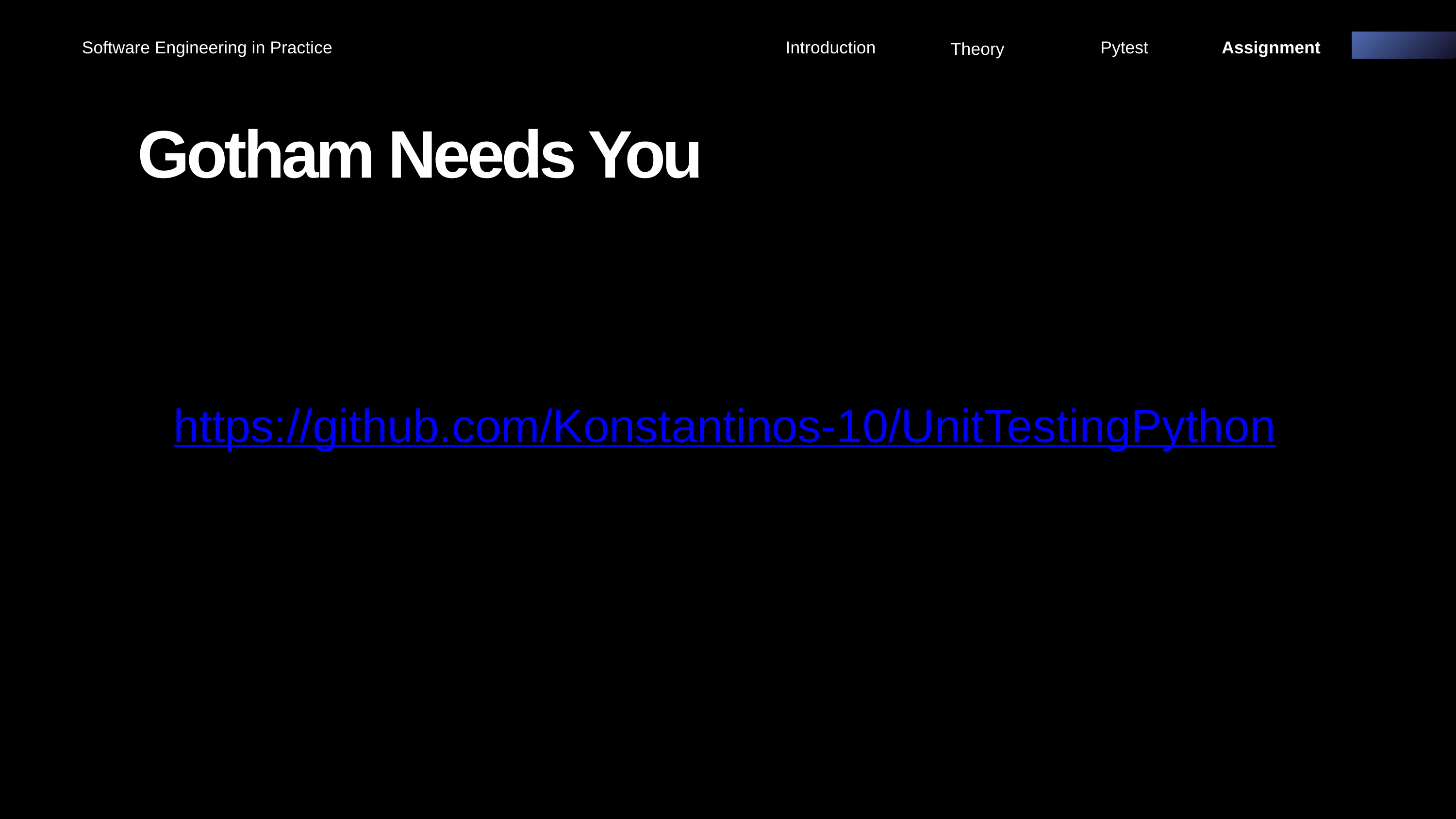

Software Engineering in Practice
Introduction
Pytest
Assignment
Theory
Gotham Needs You
https://github.com/Konstantinos-10/UnitTestingPython